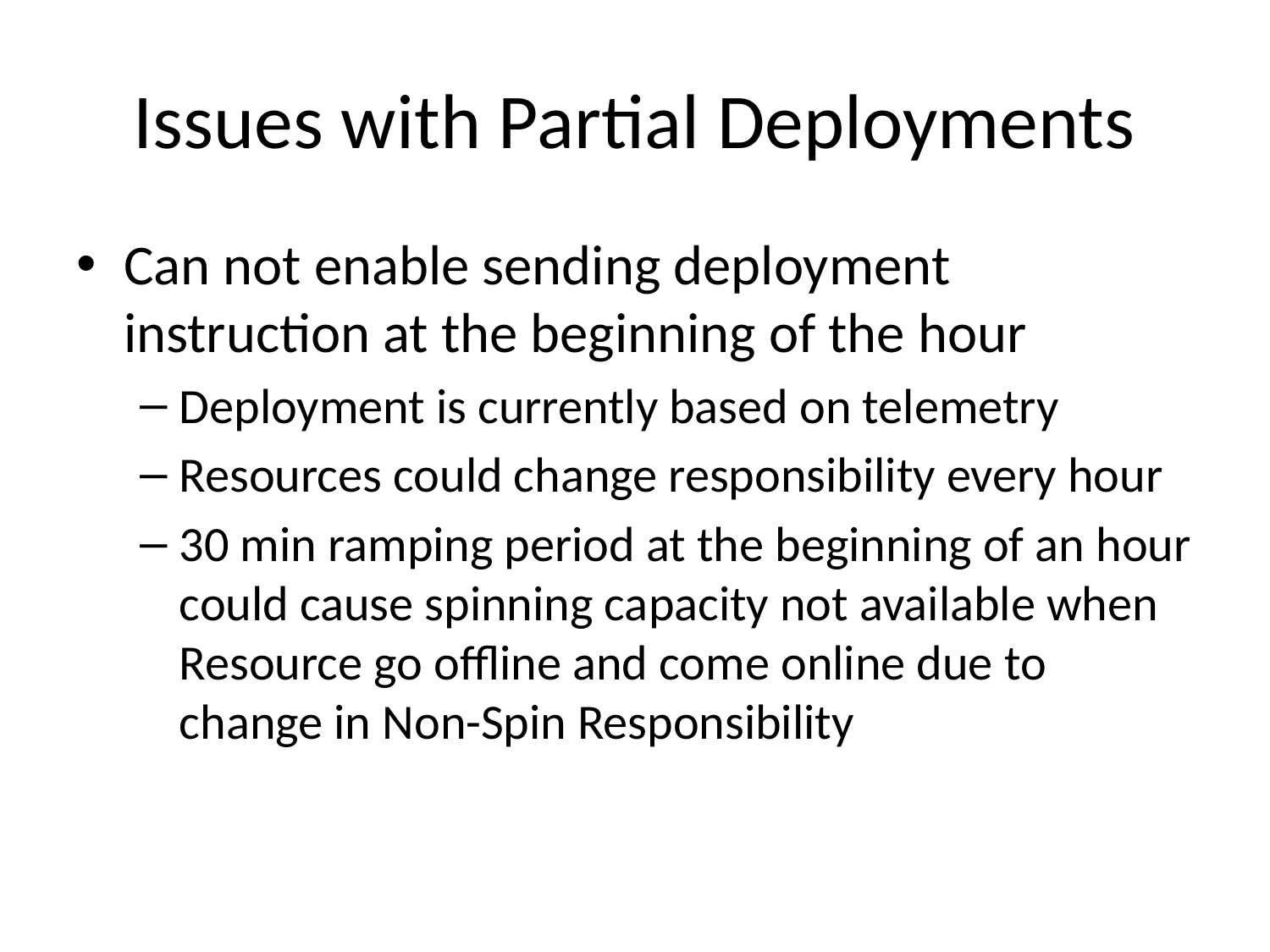

# Issues with Partial Deployments
Can not enable sending deployment instruction at the beginning of the hour
Deployment is currently based on telemetry
Resources could change responsibility every hour
30 min ramping period at the beginning of an hour could cause spinning capacity not available when Resource go offline and come online due to change in Non-Spin Responsibility